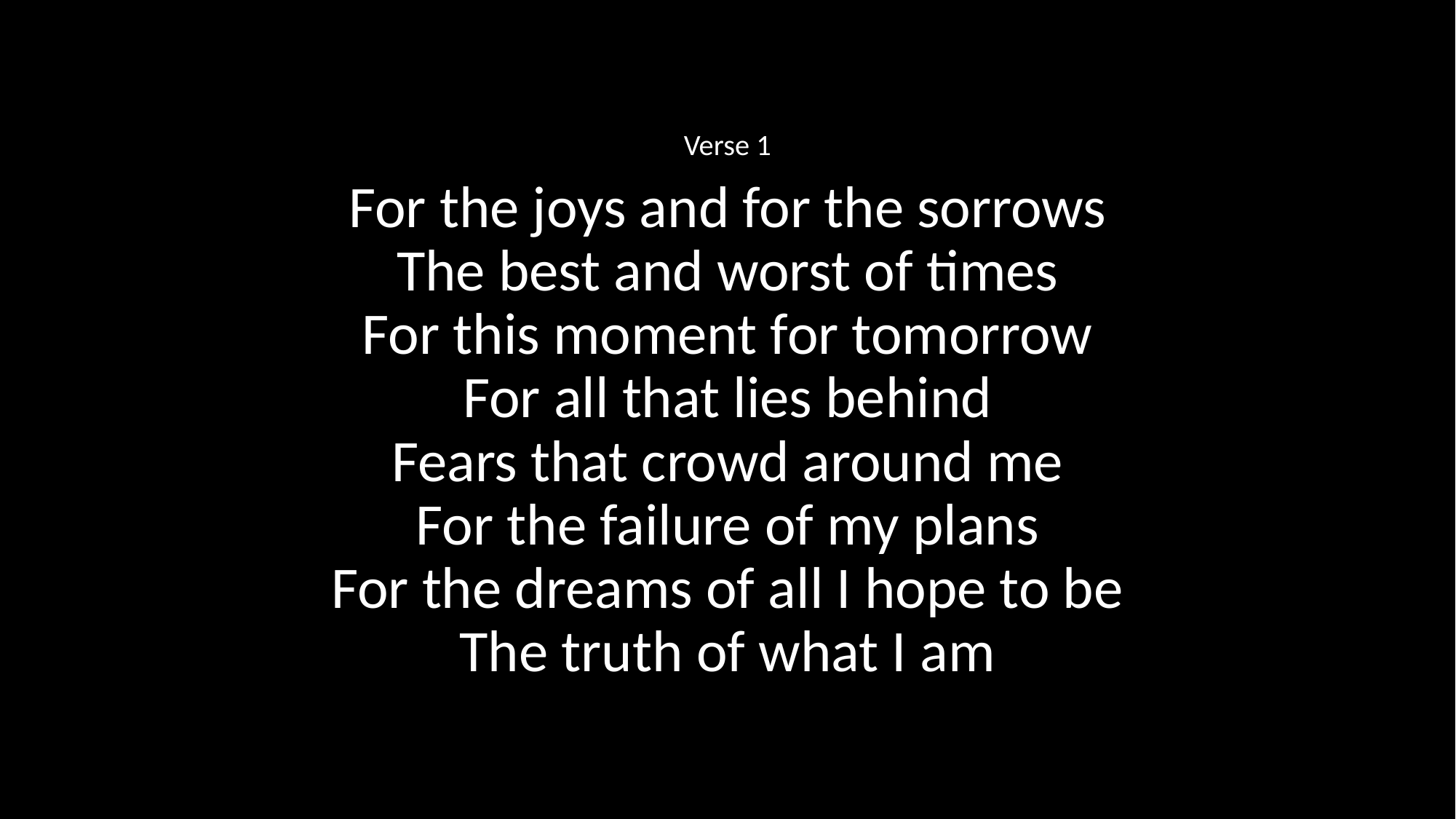

Verse 1
For the joys and for the sorrows
The best and worst of times
For this moment for tomorrow
For all that lies behind
Fears that crowd around me
For the failure of my plans
For the dreams of all I hope to be
The truth of what I am